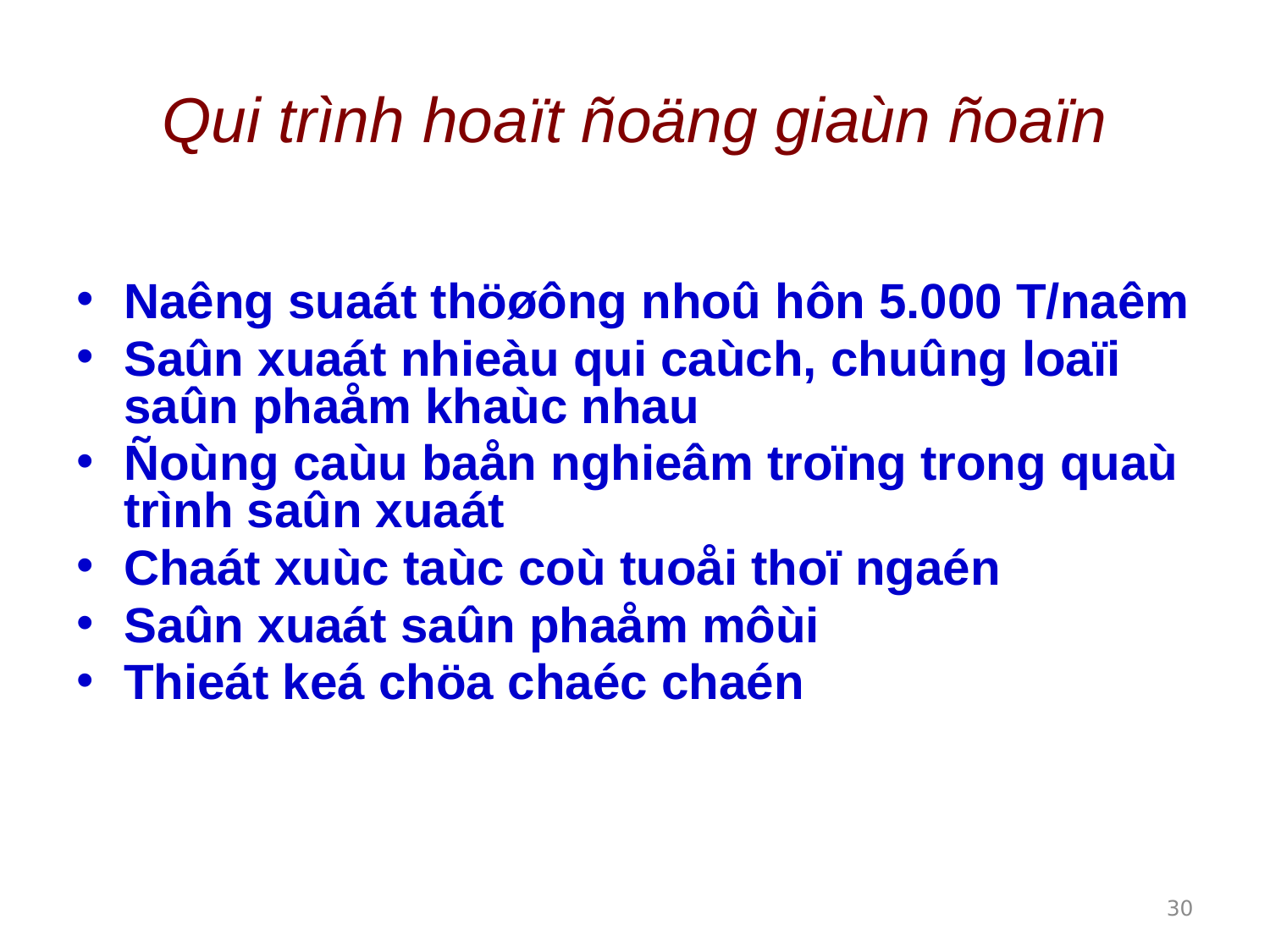

# Qui trình hoaït ñoäng giaùn ñoaïn

Naêng suaát thöøông nhoû hôn 5.000 T/naêm
Saûn xuaát nhieàu qui caùch, chuûng loaïi saûn phaåm khaùc nhau
Ñoùng caùu baån nghieâm troïng trong quaù trình saûn xuaát
Chaát xuùc taùc coù tuoåi thoï ngaén
Saûn xuaát saûn phaåm môùi
Thieát keá chöa chaéc chaén
30